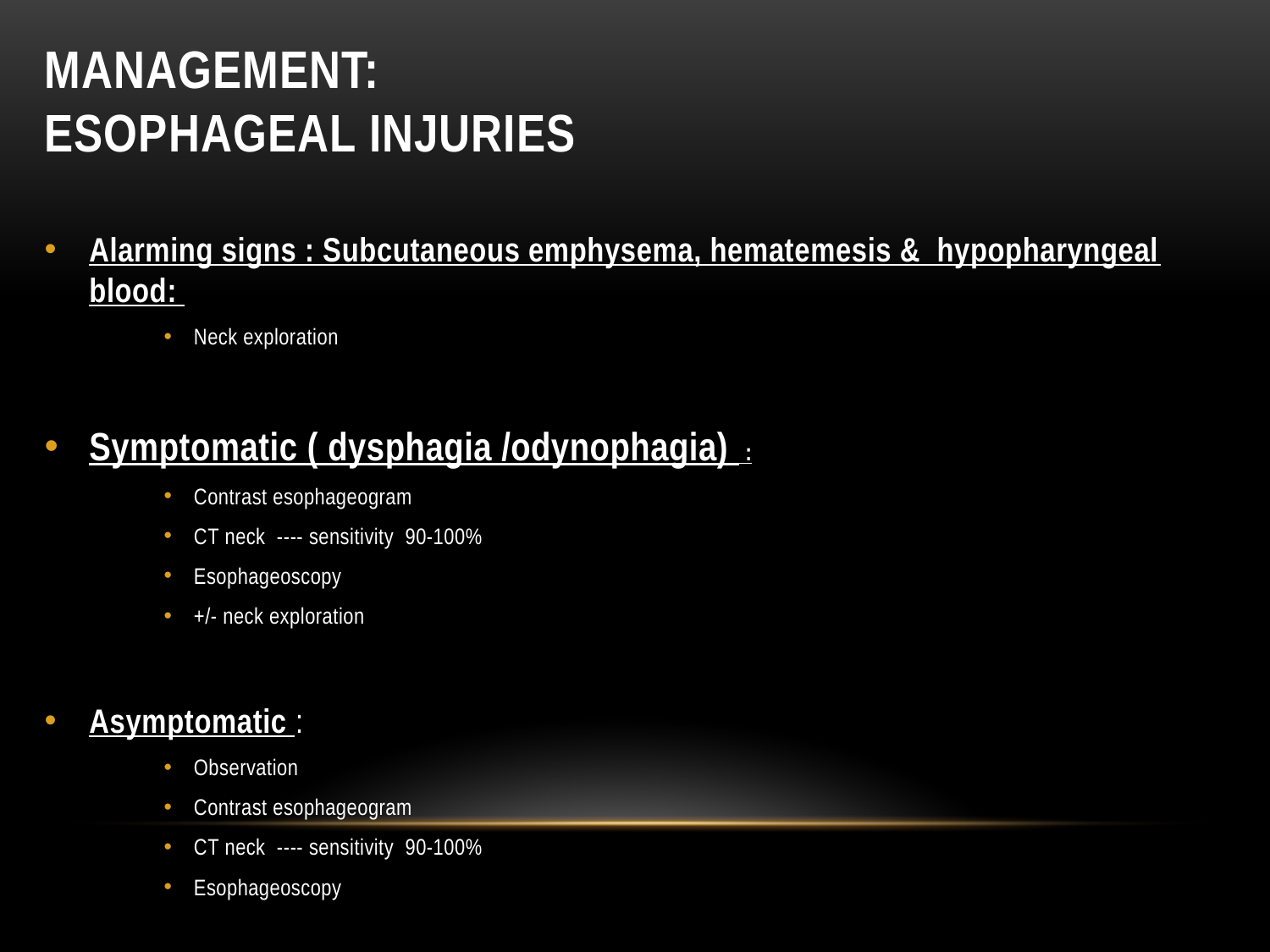

# Management: esophageal injuries
Alarming signs : Subcutaneous emphysema, hematemesis &  hypopharyngeal blood:
Neck exploration

Symptomatic ( dysphagia /odynophagia)  :
Contrast esophageogram
CT neck  ---- sensitivity  90-100%
Esophageoscopy
+/- neck exploration

Asymptomatic :
Observation
Contrast esophageogram
CT neck  ---- sensitivity  90-100%
Esophageoscopy